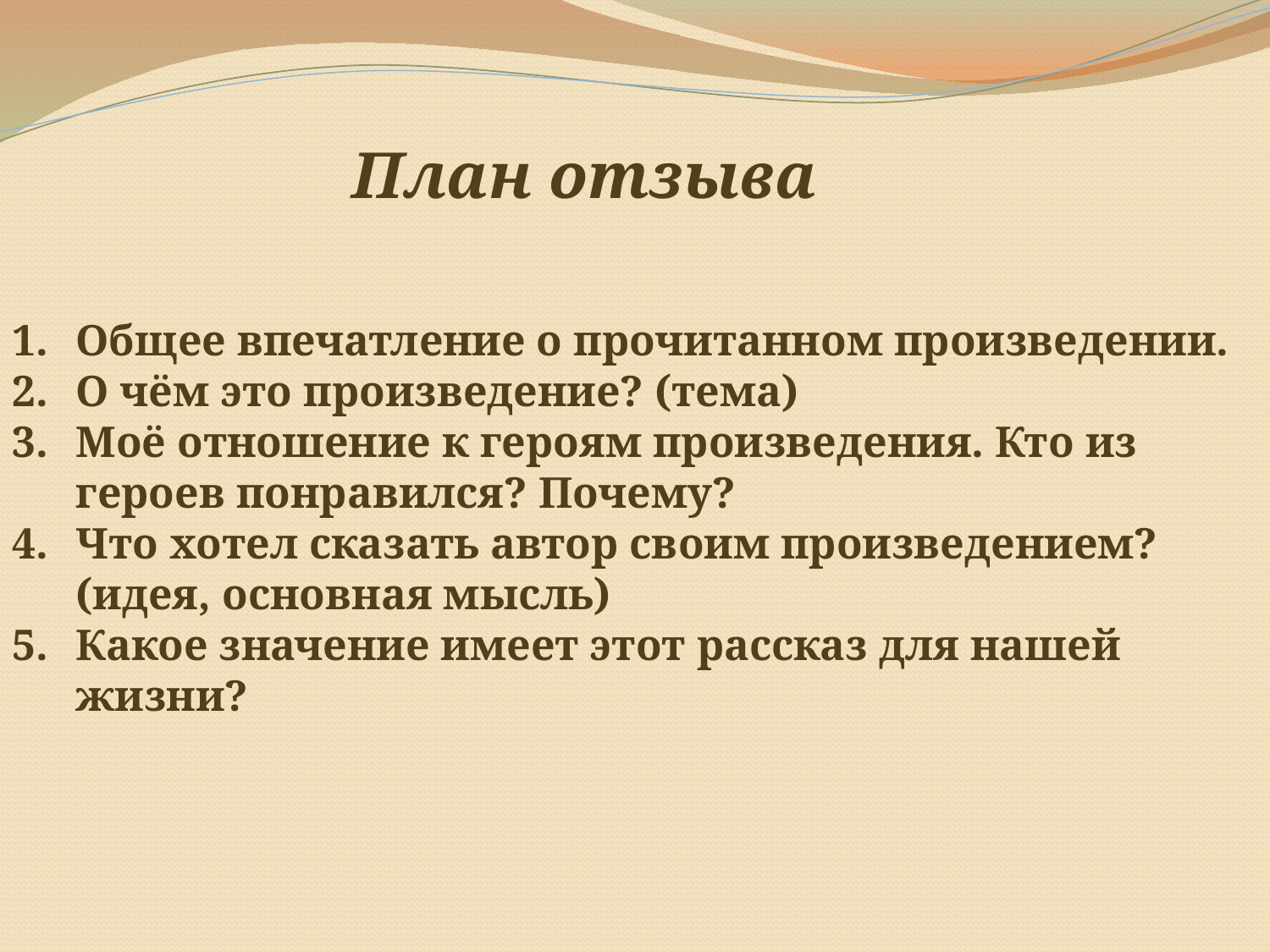

План отзыва
Общее впечатление о прочитанном произведении.
О чём это произведение? (тема)
Моё отношение к героям произведения. Кто из героев понравился? Почему?
Что хотел сказать автор своим произведением? (идея, основная мысль)
Какое значение имеет этот рассказ для нашей жизни?